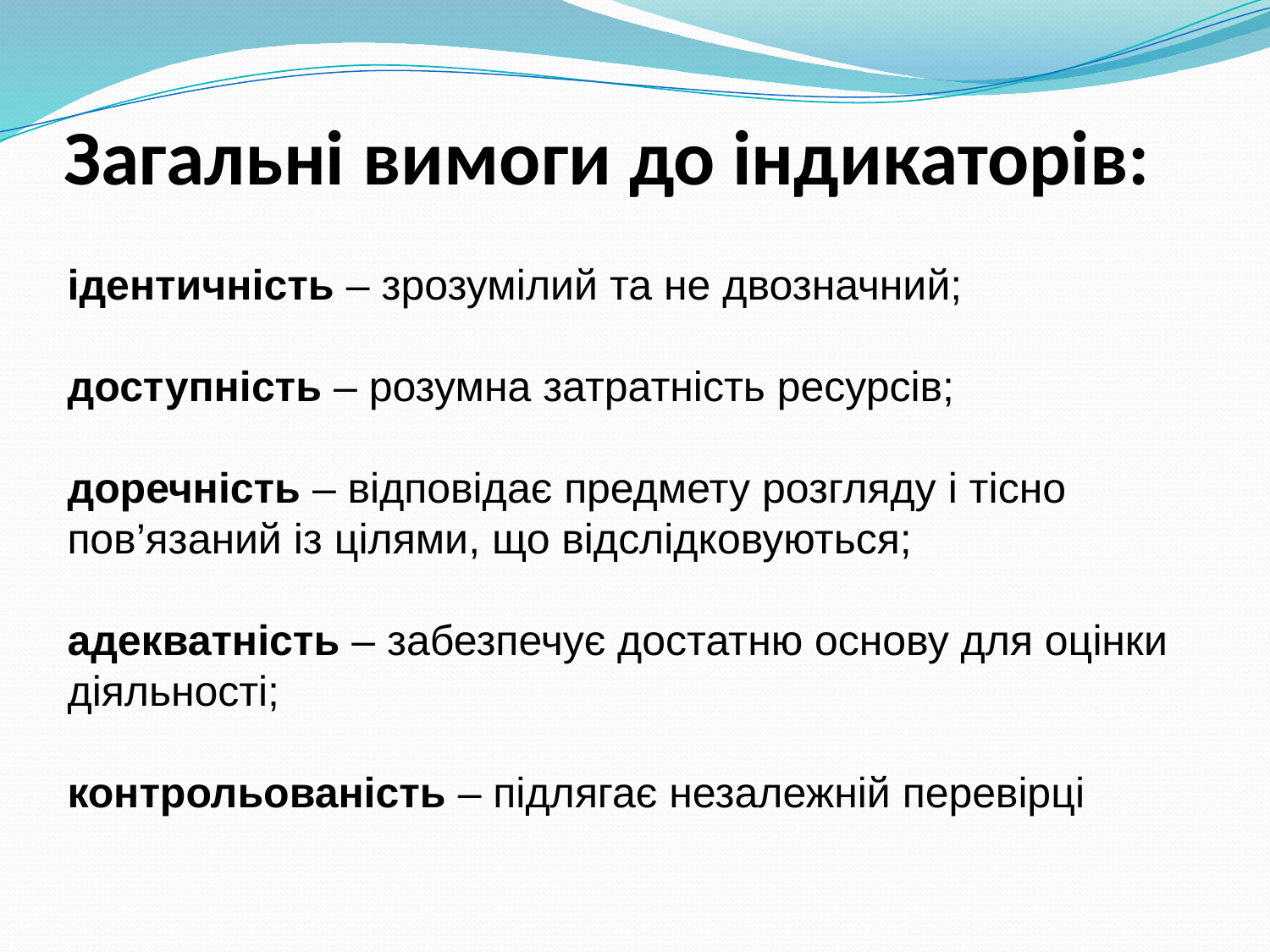

# Загальні вимоги до індикаторів:

ідентичність – зрозумілий та не двозначний;
доступність – розумна затратність ресурсів;
доречність – відповідає предмету розгляду і тісно  пов’язаний із цілями, що відслідковуються;
адекватність – забезпечує достатню основу для оцінки діяльності;
контрольованість – підлягає незалежній перевірці